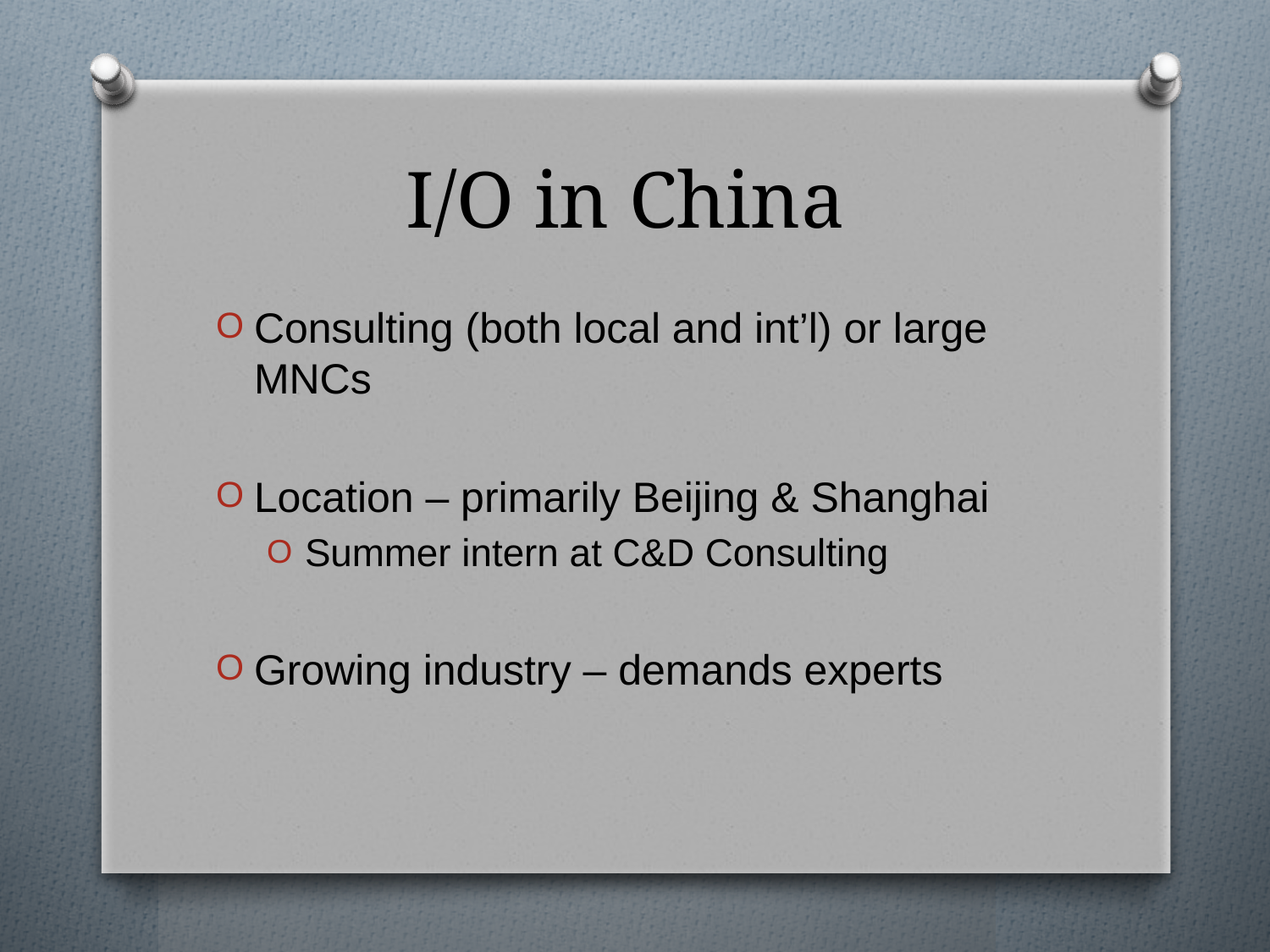

# I/O in China
Consulting (both local and int’l) or large MNCs

Location – primarily Beijing & Shanghai
Summer intern at C&D Consulting

Growing industry – demands experts